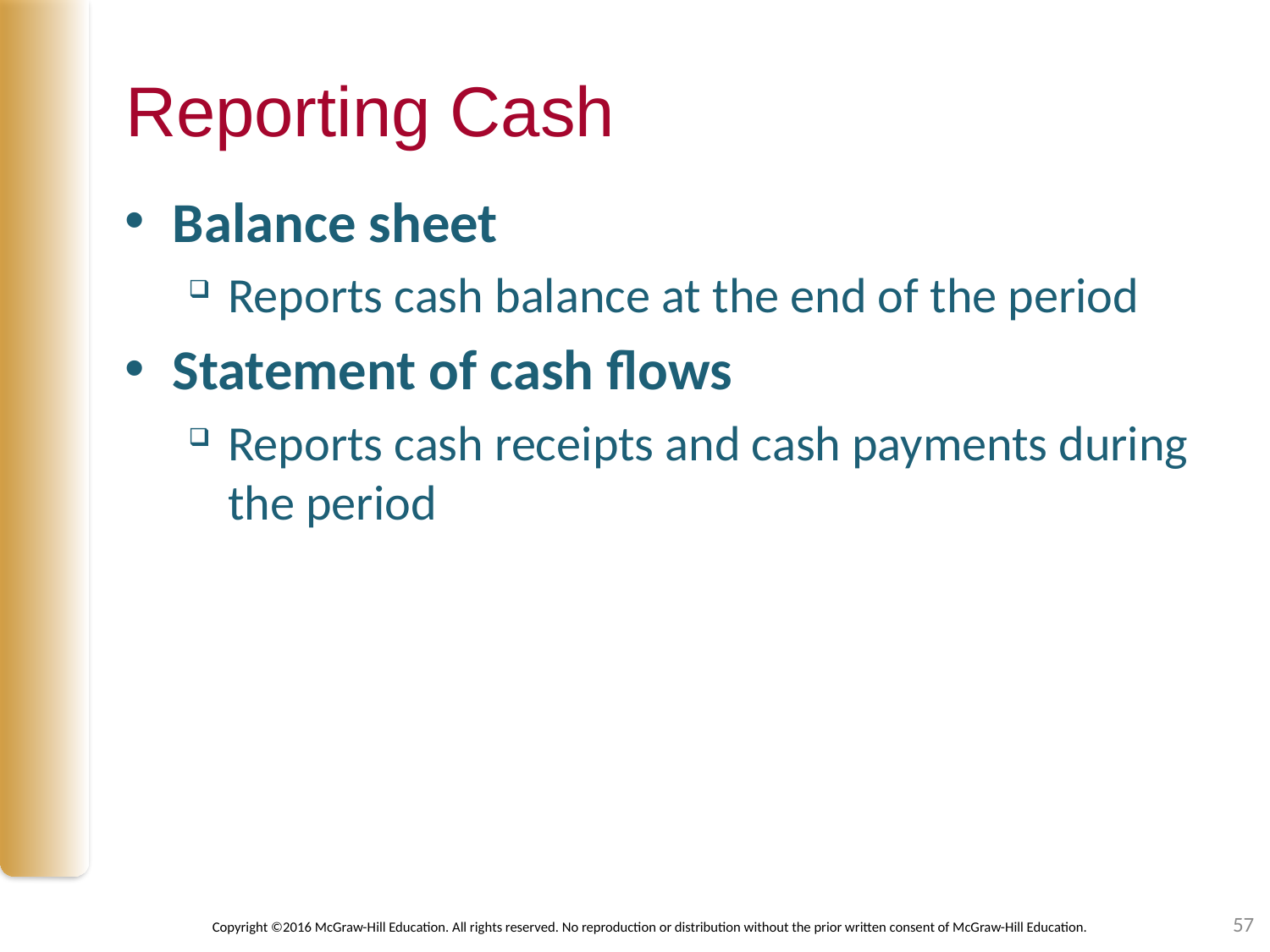

# Reporting Cash
Balance sheet
Reports cash balance at the end of the period
Statement of cash flows
Reports cash receipts and cash payments during the period
57
Copyright ©2016 McGraw-Hill Education. All rights reserved. No reproduction or distribution without the prior written consent of McGraw-Hill Education.